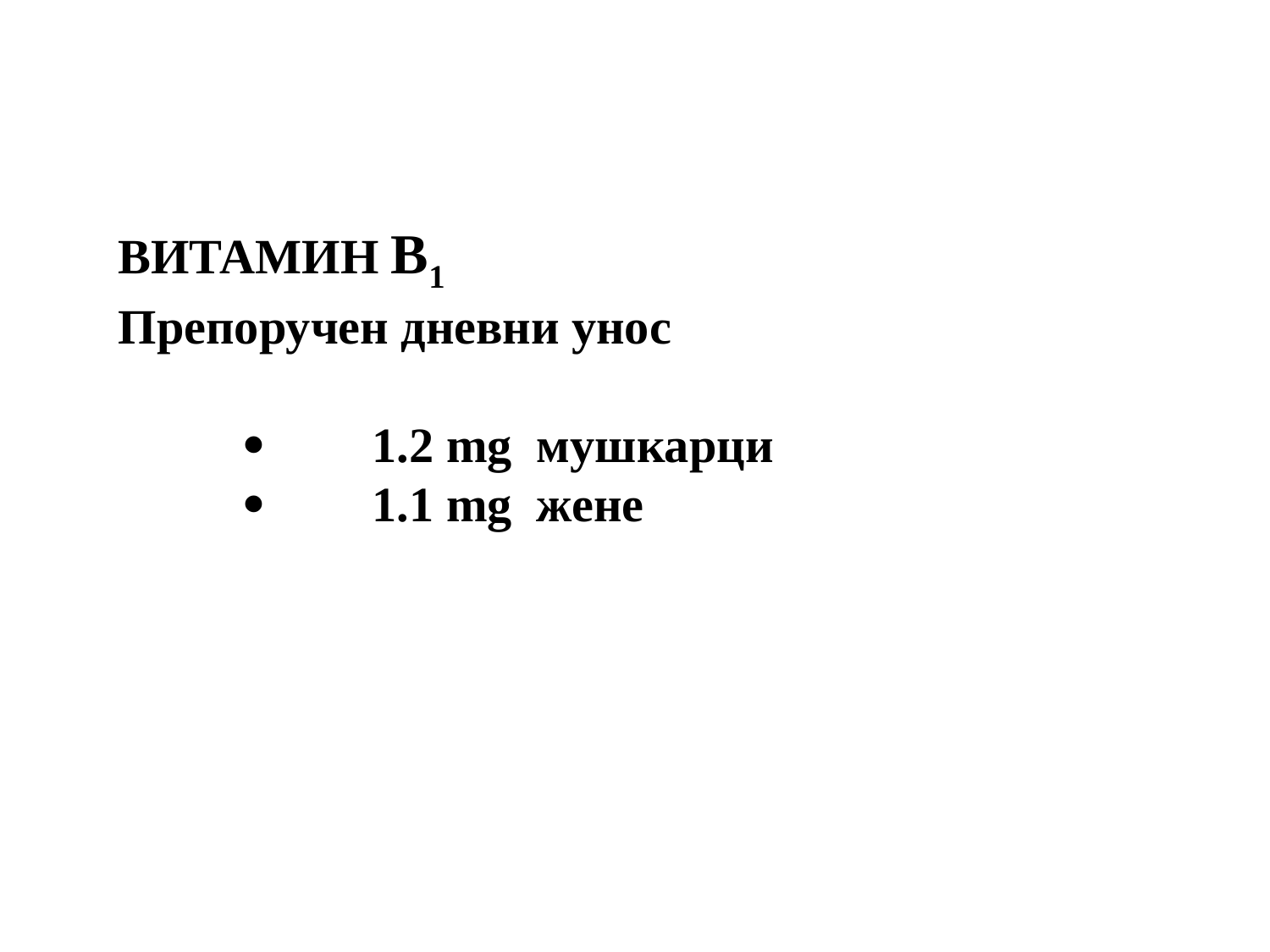

ВИТАМИН B1
Препоручен дневни унос

•	1.2 mg  мушкарци
•	1.1 mg  жене